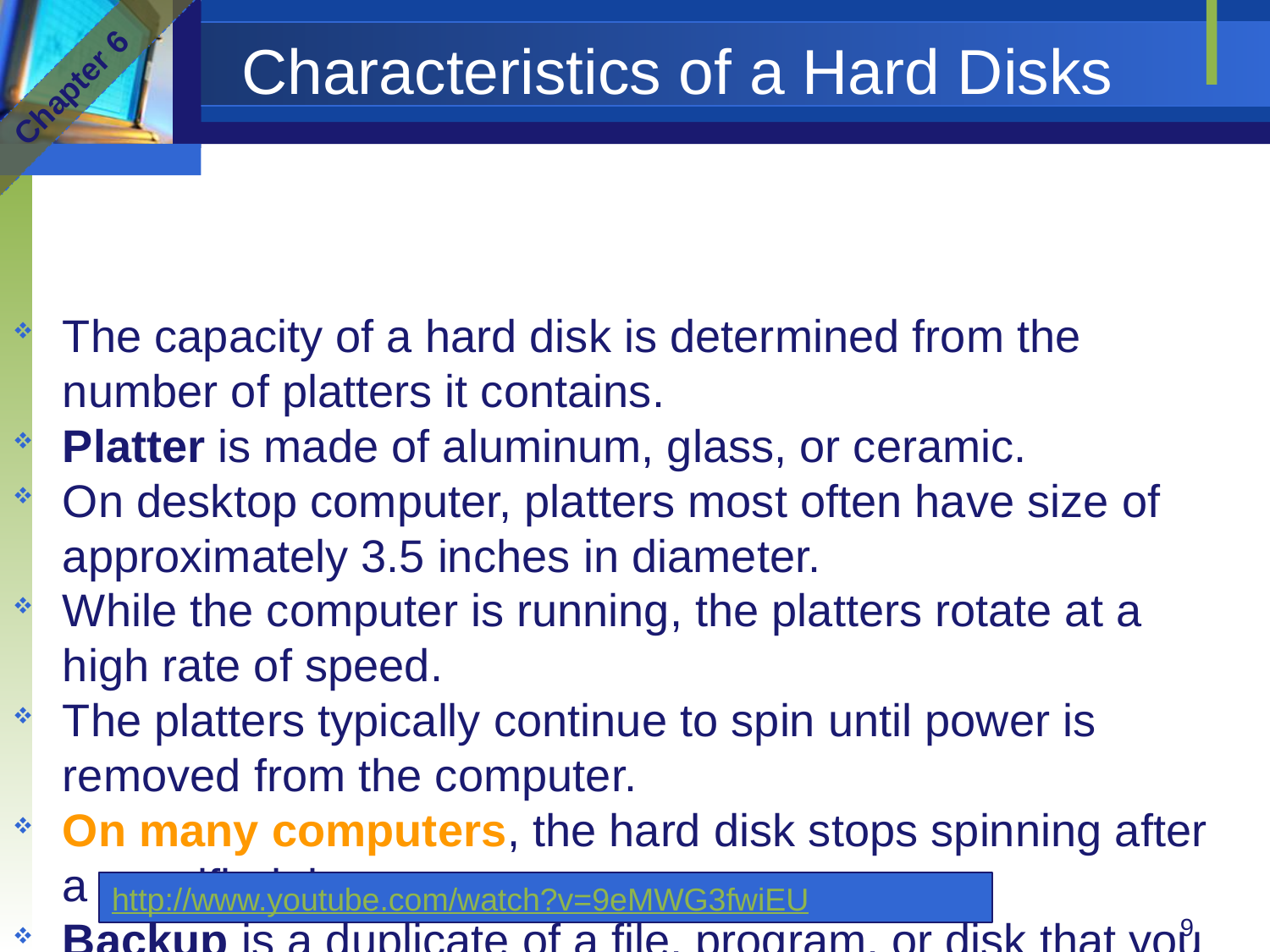

# Characteristics of a Hard Disks
Chapter 6
The capacity of a hard disk is determined from the number of platters it contains.
Platter is made of aluminum, glass, or ceramic.
On desktop computer, platters most often have size of approximately 3.5 inches in diameter.
While the computer is running, the platters rotate at a high rate of speed.
The platters typically continue to spin until power is removed from the computer.
On many computers, the hard disk stops spinning after a specified time to save power.
Backup is a duplicate of a file, program, or disk that you can use in case the original is lost, damaged, or destroyed.

http://www.youtube.com/watch?v=9eMWG3fwiEU

9